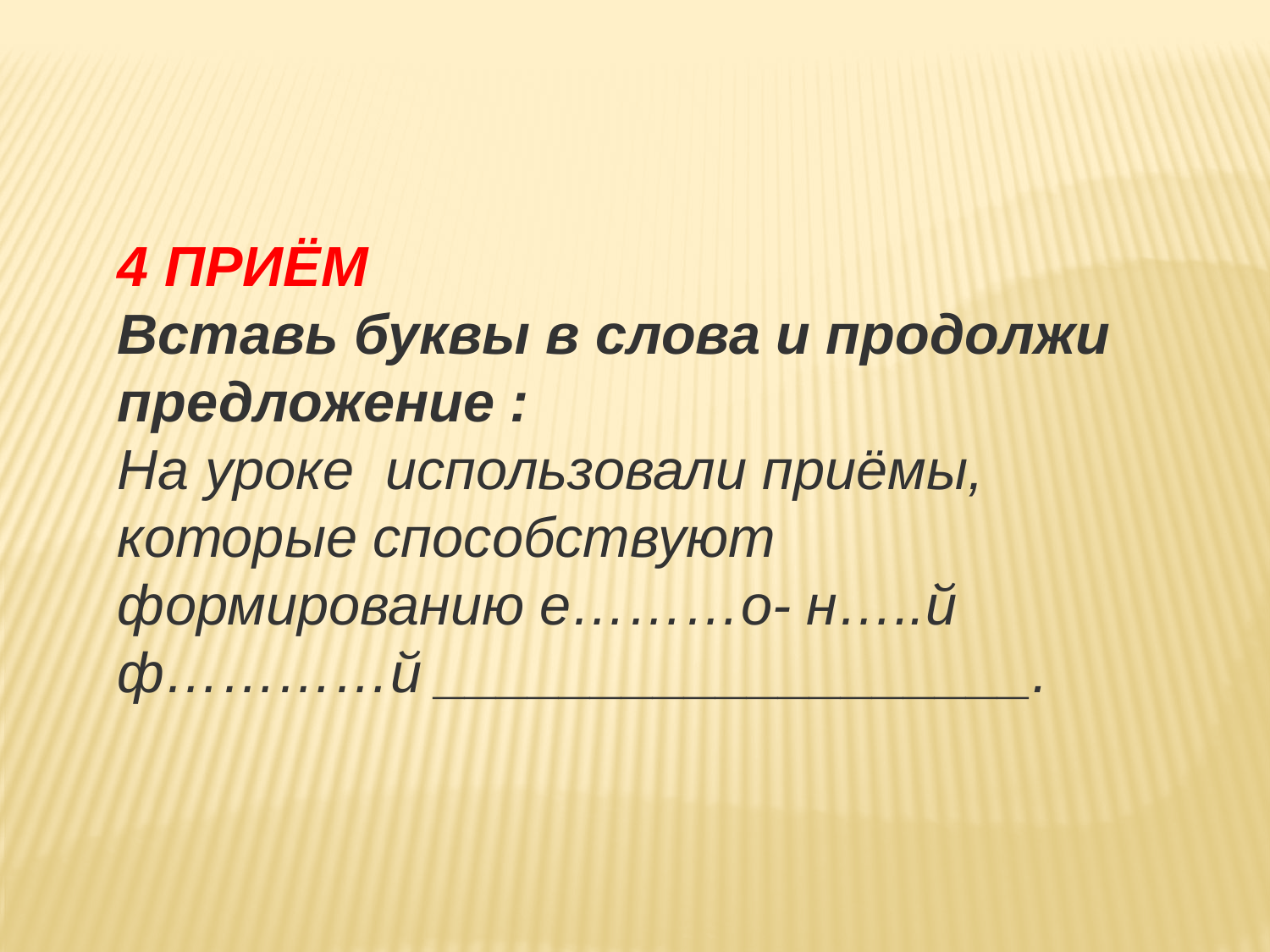

4 ПРИЁМ
Вставь буквы в слова и продолжи предложение :
На уроке  использовали приёмы,  которые способствуют формированию е………о- н…..й ф…………й ___________________.